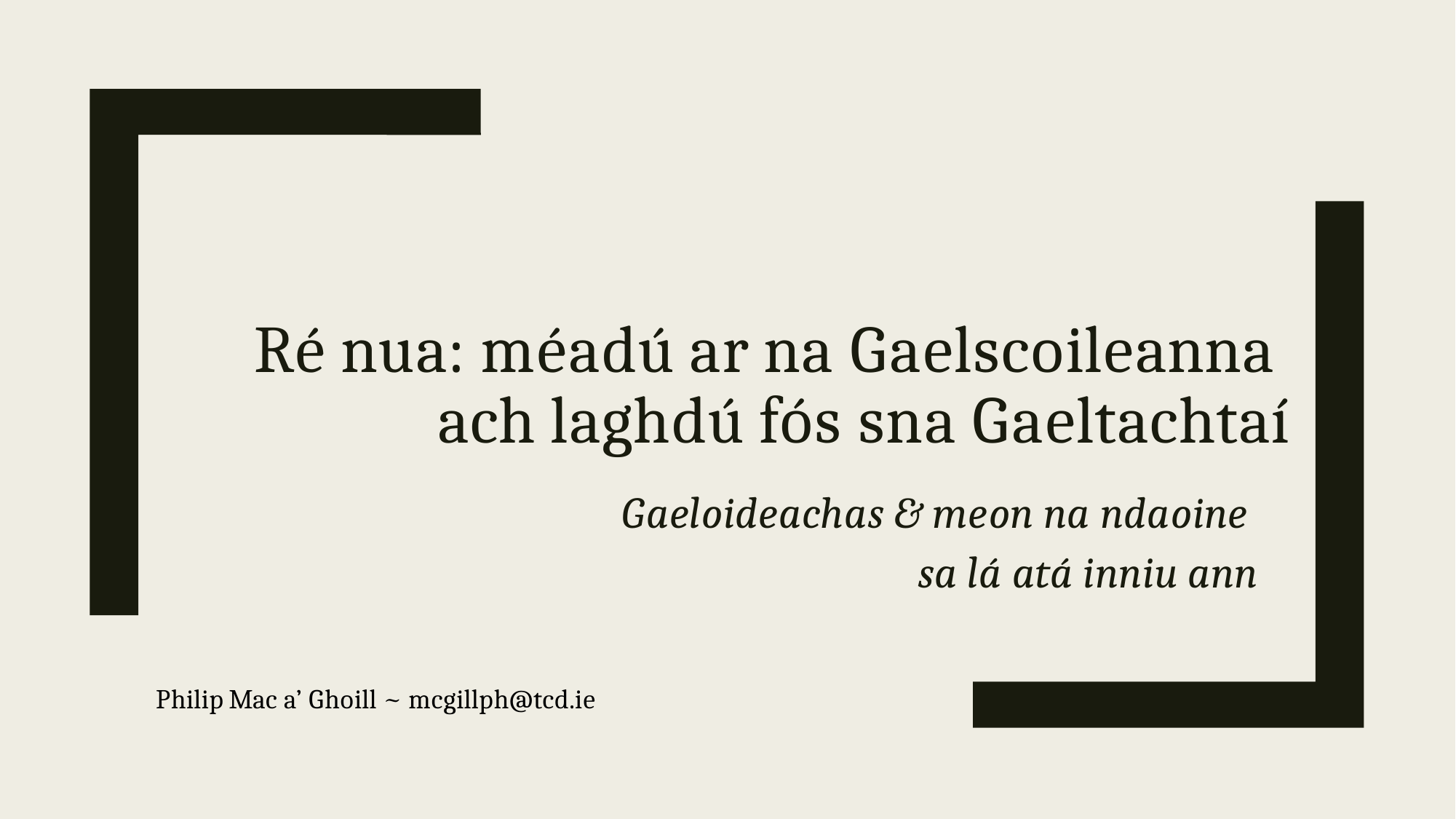

# Ré nua: méadú ar na Gaelscoileanna ach laghdú fós sna Gaeltachtaí
Gaeloideachas & meon na ndaoine
sa lá atá inniu ann
Philip Mac a’ Ghoill ~ mcgillph@tcd.ie